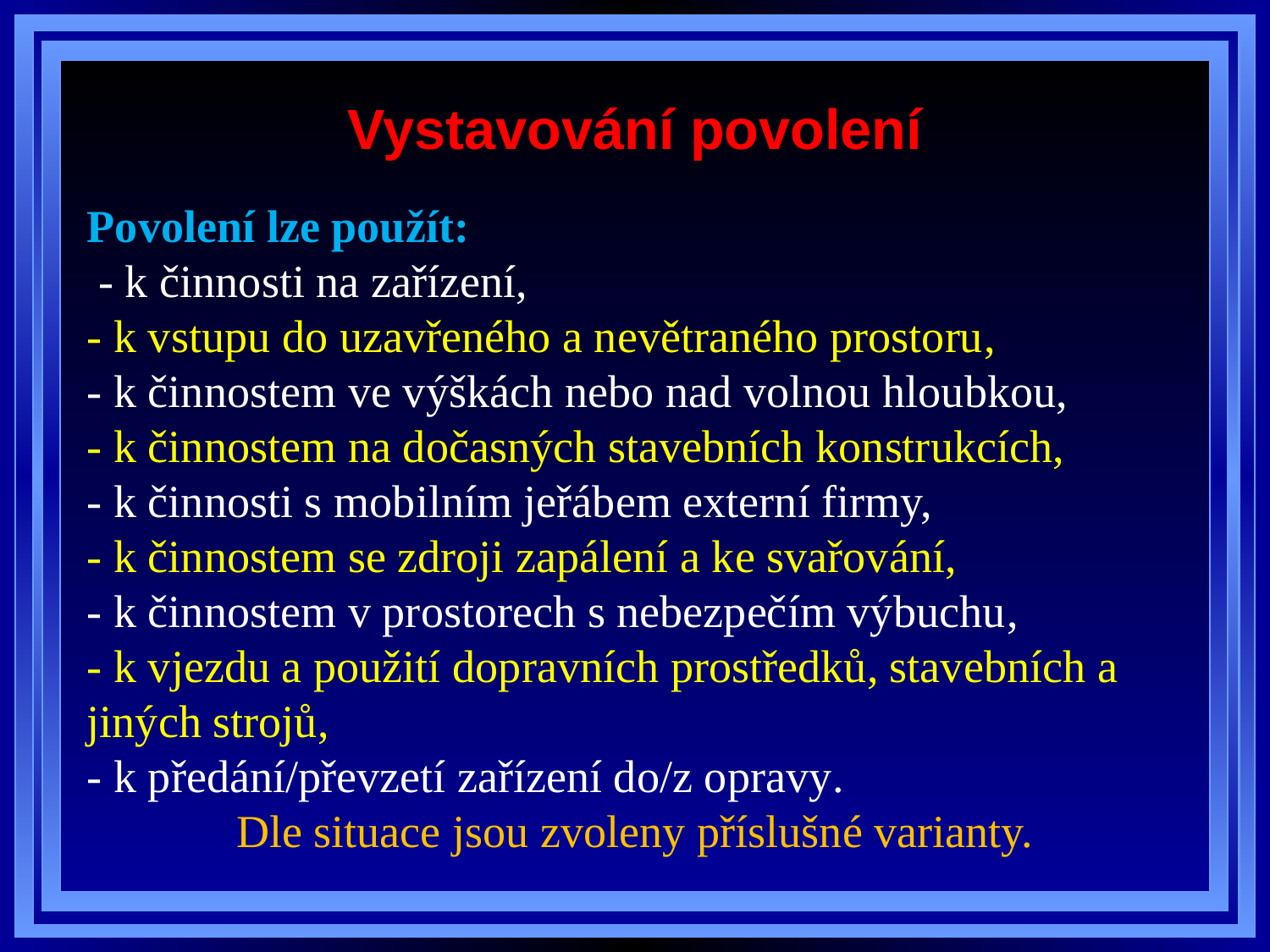

# Vystavování povolení
Povolení lze použít:
 - k činnosti na zařízení,
- k vstupu do uzavřeného a nevětraného prostoru,
- k činnostem ve výškách nebo nad volnou hloubkou,
- k činnostem na dočasných stavebních konstrukcích,
- k činnosti s mobilním jeřábem externí firmy,
- k činnostem se zdroji zapálení a ke svařování,
- k činnostem v prostorech s nebezpečím výbuchu,
- k vjezdu a použití dopravních prostředků, stavebních a jiných strojů,
- k předání/převzetí zařízení do/z opravy.
 Dle situace jsou zvoleny příslušné varianty.